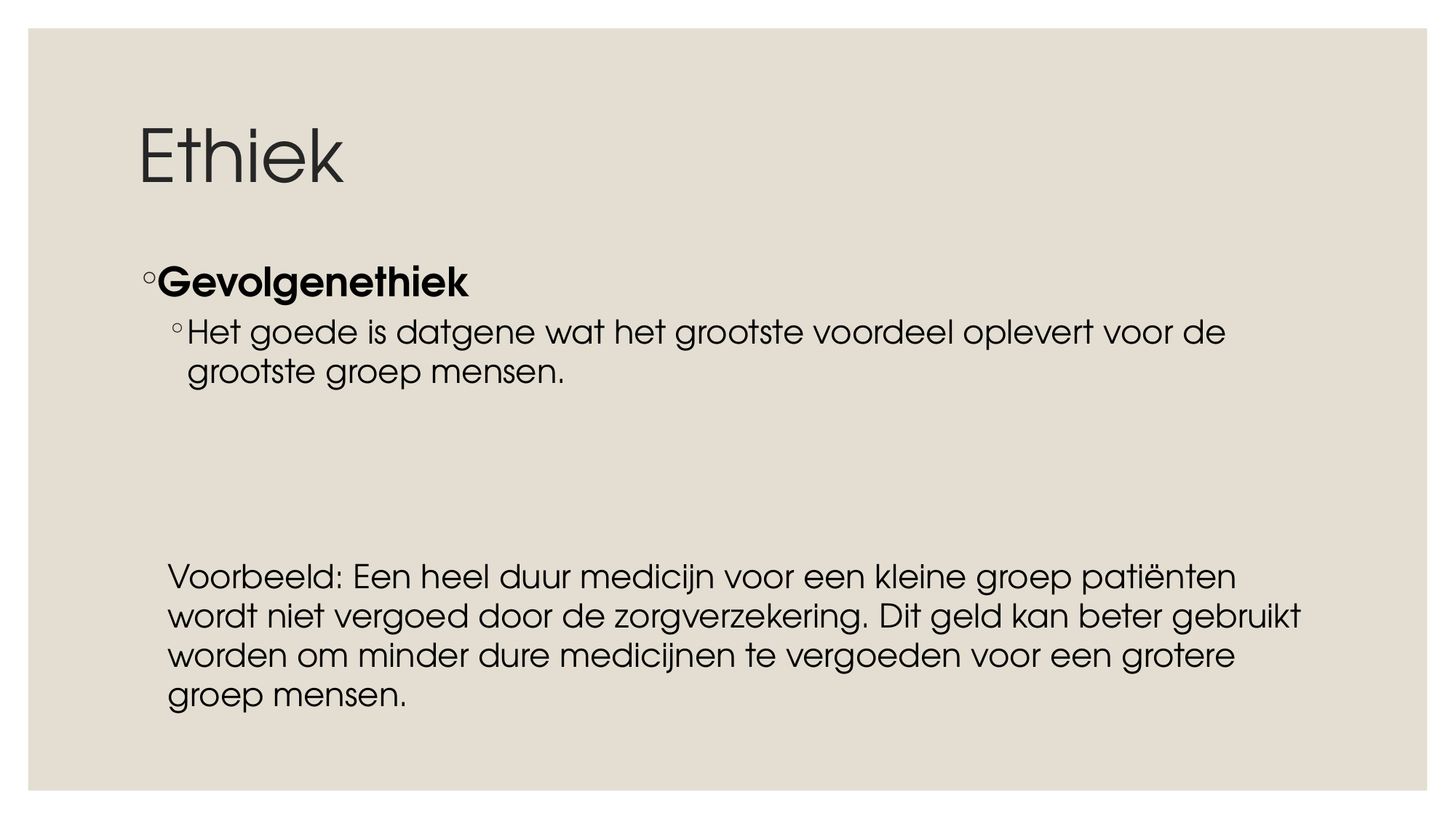

# Ethiek
Gevolgenethiek
Het goede is datgene wat het grootste voordeel oplevert voor de grootste groep mensen.

Voorbeeld: Een heel duur medicijn voor een kleine groep patiënten wordt niet vergoed door de zorgverzekering. Dit geld kan beter gebruikt worden om minder dure medicijnen te vergoeden voor een grotere groep mensen.